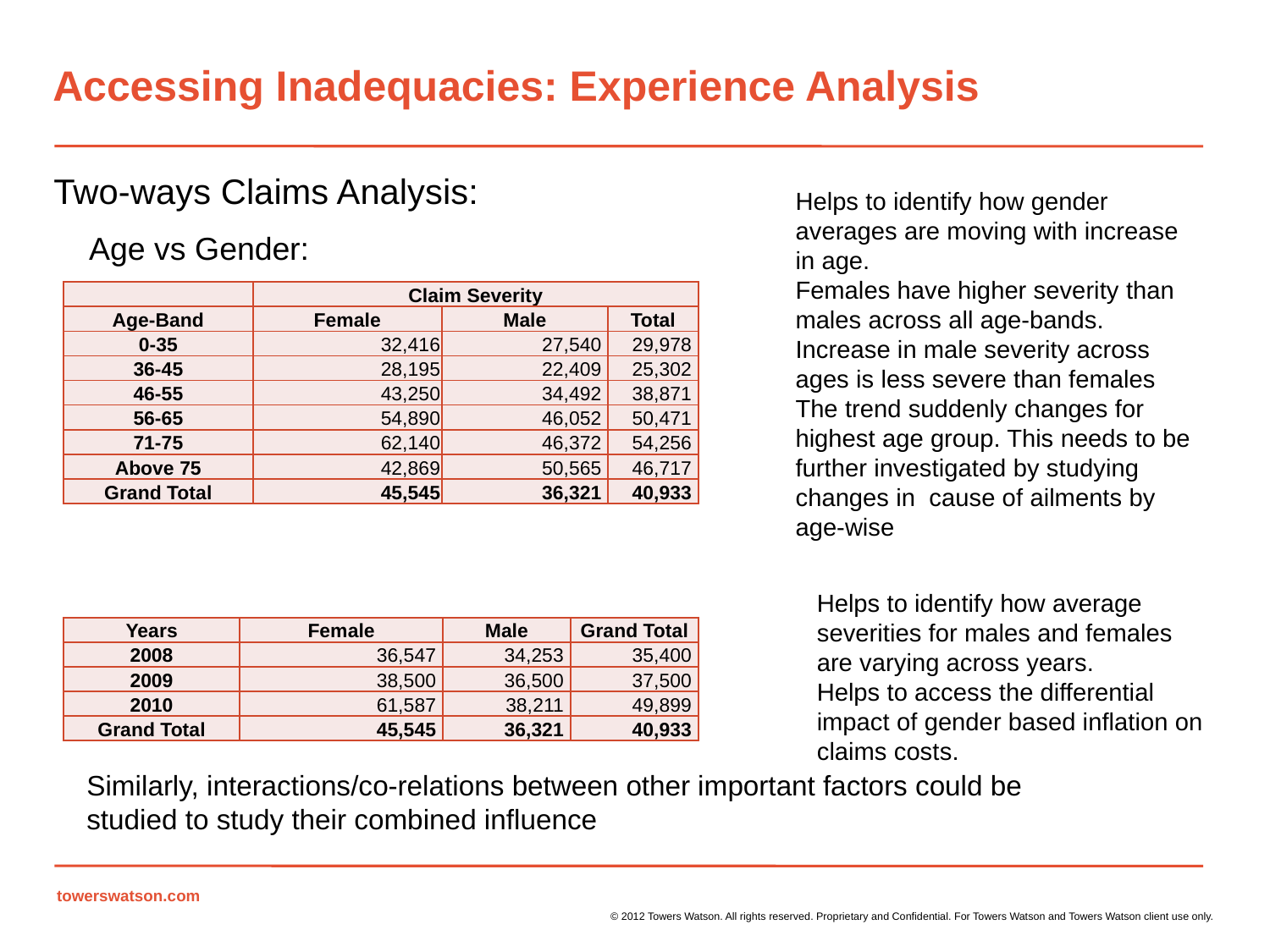

# Accessing Inadequacies: Experience Analysis
Two-ways Claims Analysis:
    Age vs Gender:

Helps to identify how gender averages are moving with increase in age.
Females have higher severity than males across all age-bands.
Increase in male severity across ages is less severe than females
The trend suddenly changes for highest age group. This needs to be further investigated by studying changes in  cause of ailments by age-wise
|  | Claim Severity |  |  |
| --- | --- | --- | --- |
| Age-Band | Female | Male | Total |
| 0-35 | 32,416 | 27,540 | 29,978 |
| 36-45 | 28,195 | 22,409 | 25,302 |
| 46-55 | 43,250 | 34,492 | 38,871 |
| 56-65 | 54,890 | 46,052 | 50,471 |
| 71-75 | 62,140 | 46,372 | 54,256 |
| Above 75 | 42,869 | 50,565 | 46,717 |
| Grand Total | 45,545 | 36,321 | 40,933 |
Helps to identify how average severities for males and females are varying across years.
Helps to access the differential impact of gender based inflation on claims costs.
| Years | Female | Male | Grand Total |
| --- | --- | --- | --- |
| 2008 | 36,547 | 34,253 | 35,400 |
| 2009 | 38,500 | 36,500 | 37,500 |
| 2010 | 61,587 | 38,211 | 49,899 |
| Grand Total | 45,545 | 36,321 | 40,933 |
Similarly, interactions/co-relations between other important factors could be studied to study their combined influence